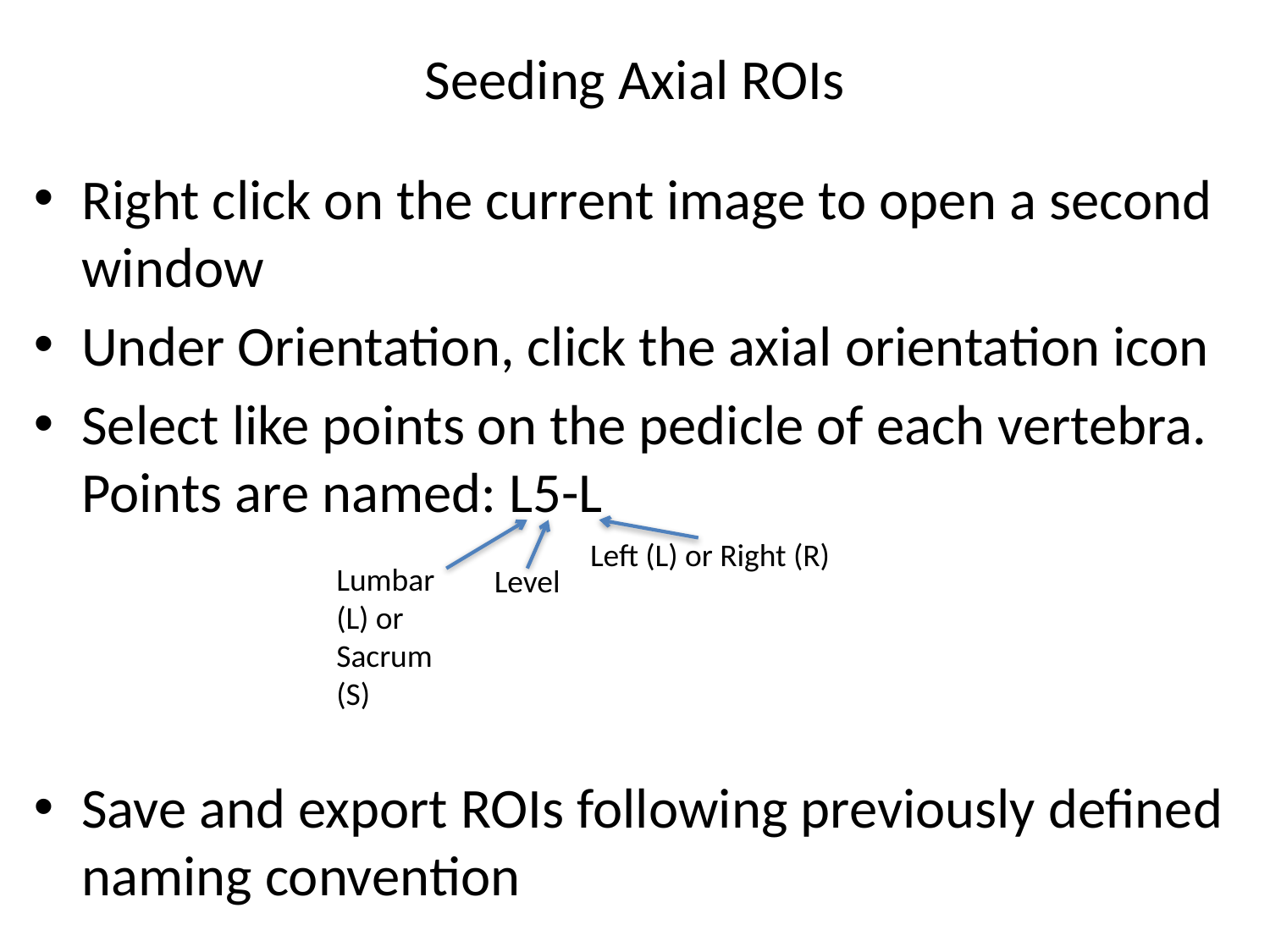

# Seeding Axial ROIs
Right click on the current image to open a second window
Under Orientation, click the axial orientation icon
Select like points on the pedicle of each vertebra. Points are named: L5-L

Save and export ROIs following previously defined naming convention
Left (L) or Right (R)

Lumbar (L) or Sacrum (S)
Level